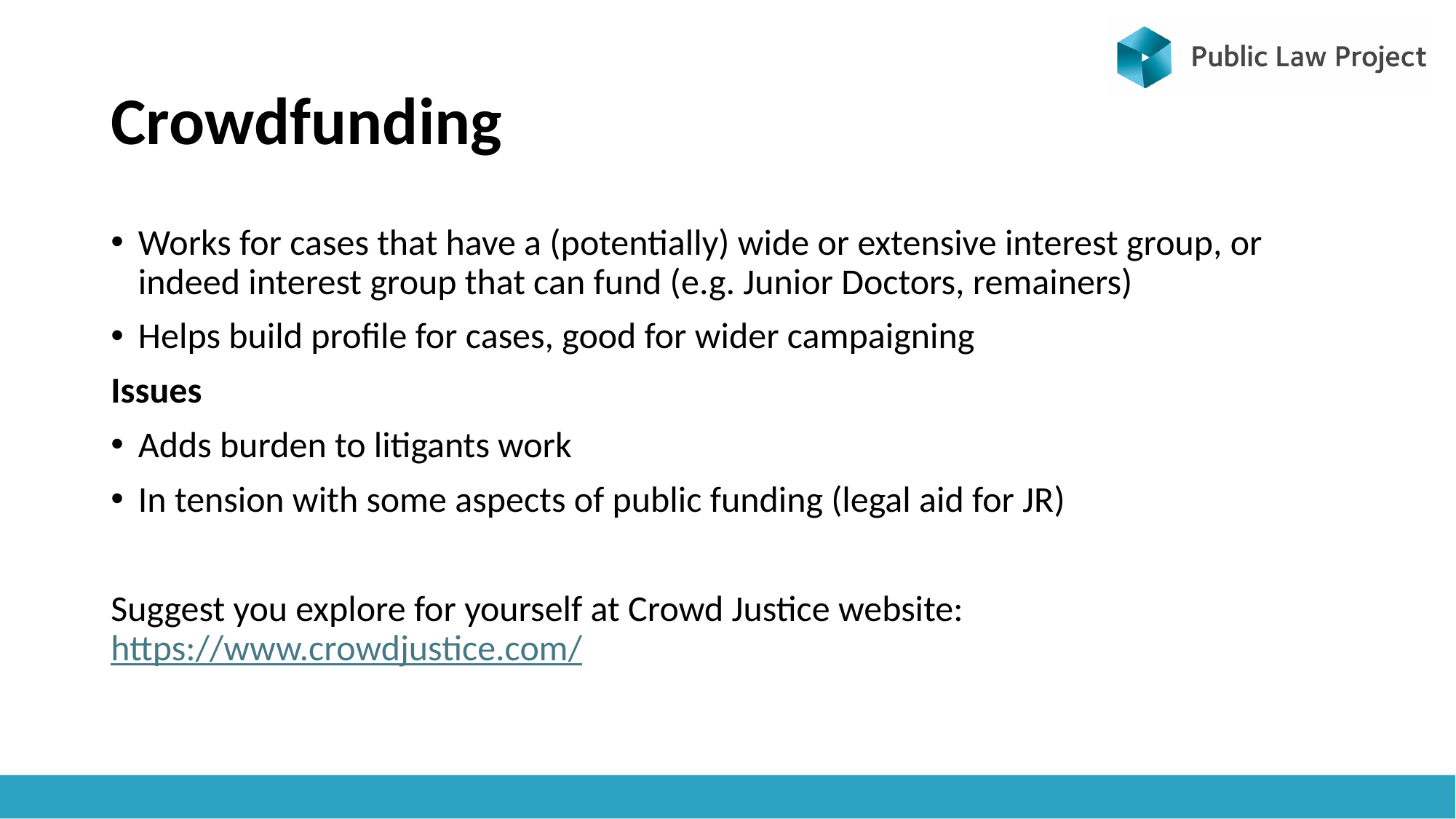

# Crowdfunding
Works for cases that have a (potentially) wide or extensive interest group, or indeed interest group that can fund (e.g. Junior Doctors, remainers)
Helps build profile for cases, good for wider campaigning
Issues
Adds burden to litigants work
In tension with some aspects of public funding (legal aid for JR)

Suggest you explore for yourself at Crowd Justice website: https://www.crowdjustice.com/